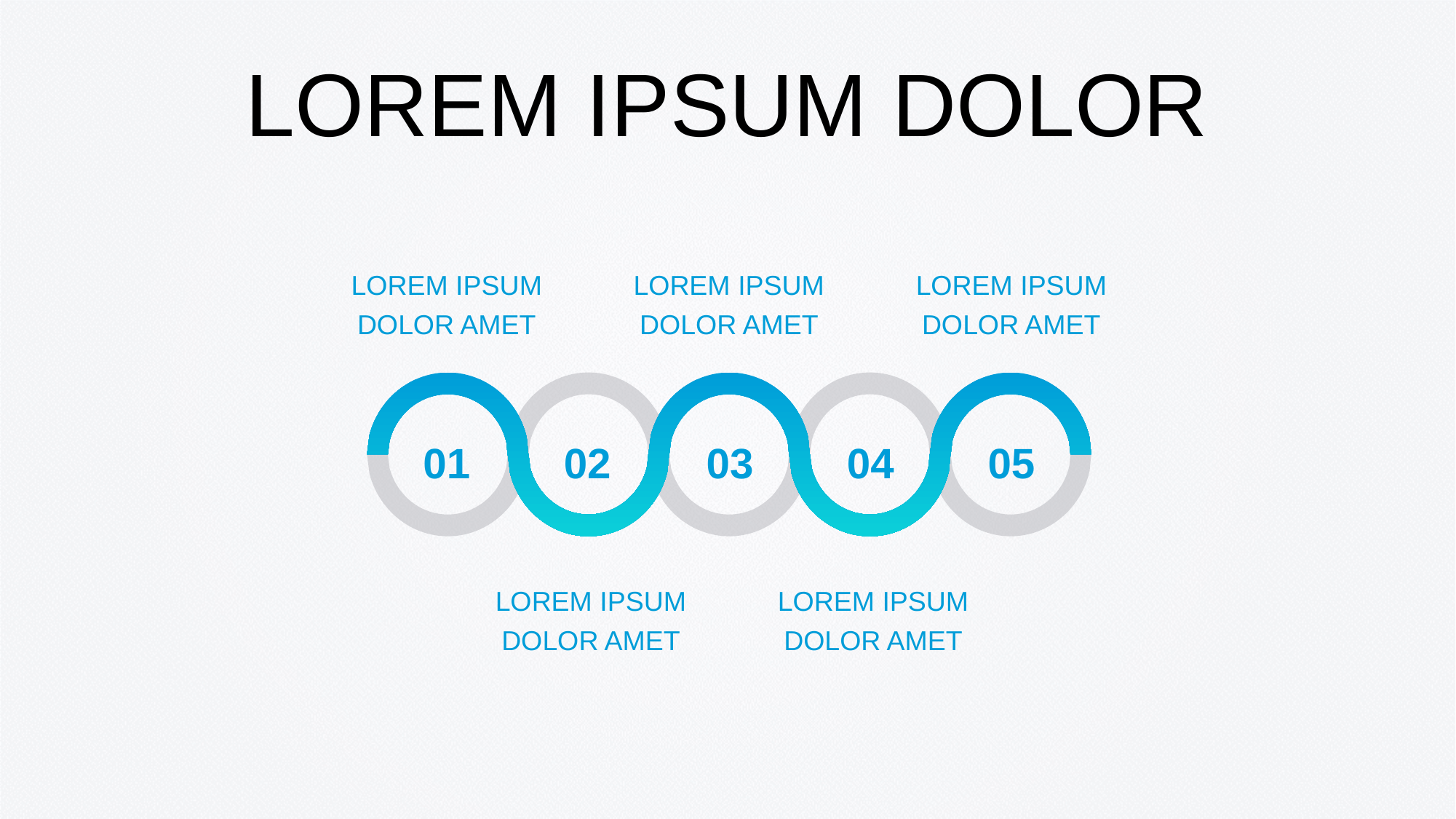

# LOREM IPSUM DOLOR
LOREM IPSUM DOLOR AMET
LOREM IPSUM DOLOR AMET
LOREM IPSUM DOLOR AMET

01
02
03
04
05
LOREM IPSUM DOLOR AMET
LOREM IPSUM DOLOR AMET